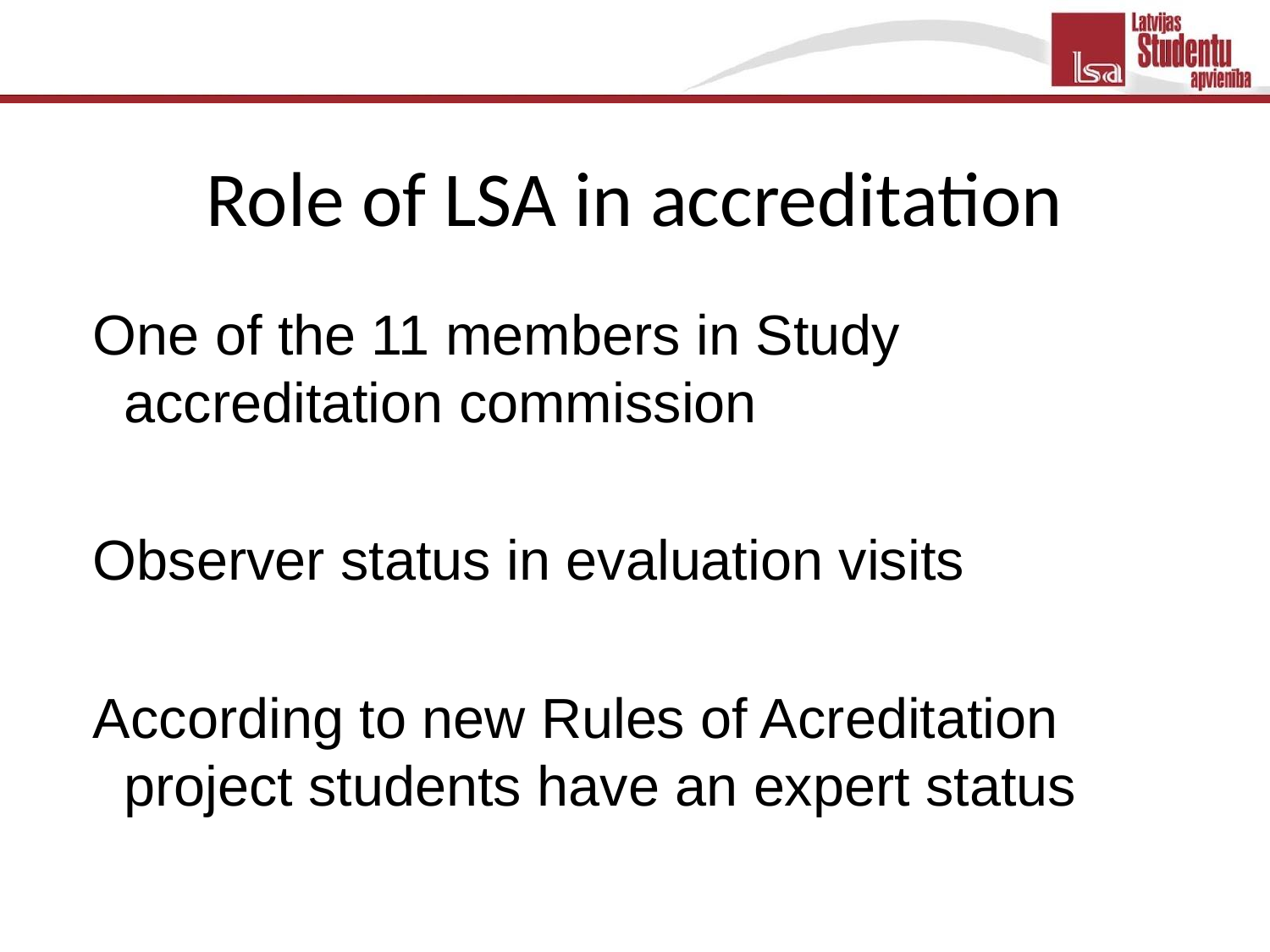

# Role of LSA in accreditation
One of the 11 members in Study accreditation commission

Observer status in evaluation visits

According to new Rules of Acreditation project students have an expert status